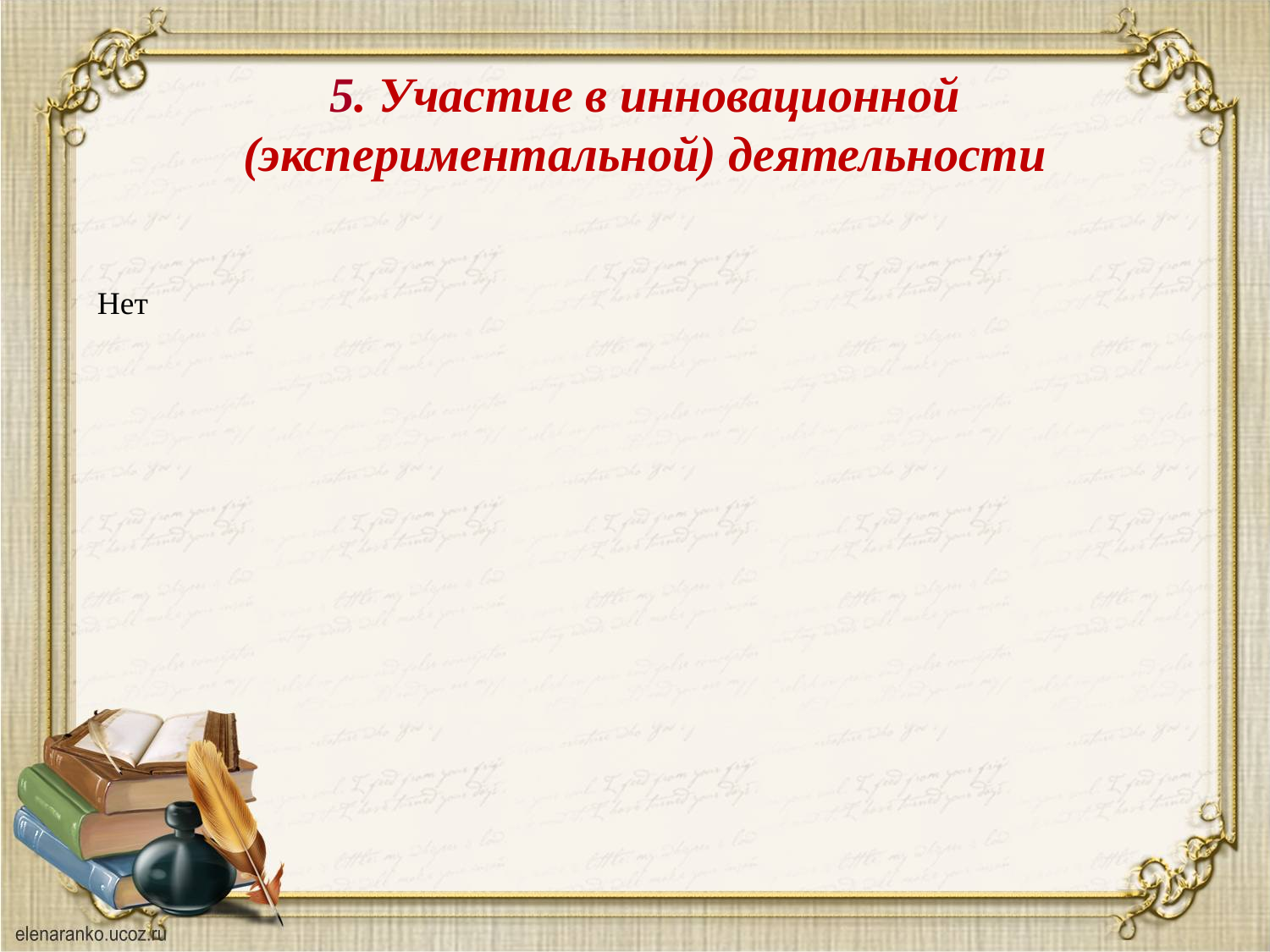

5. Участие в инновационной (экспериментальной) деятельности
Нет